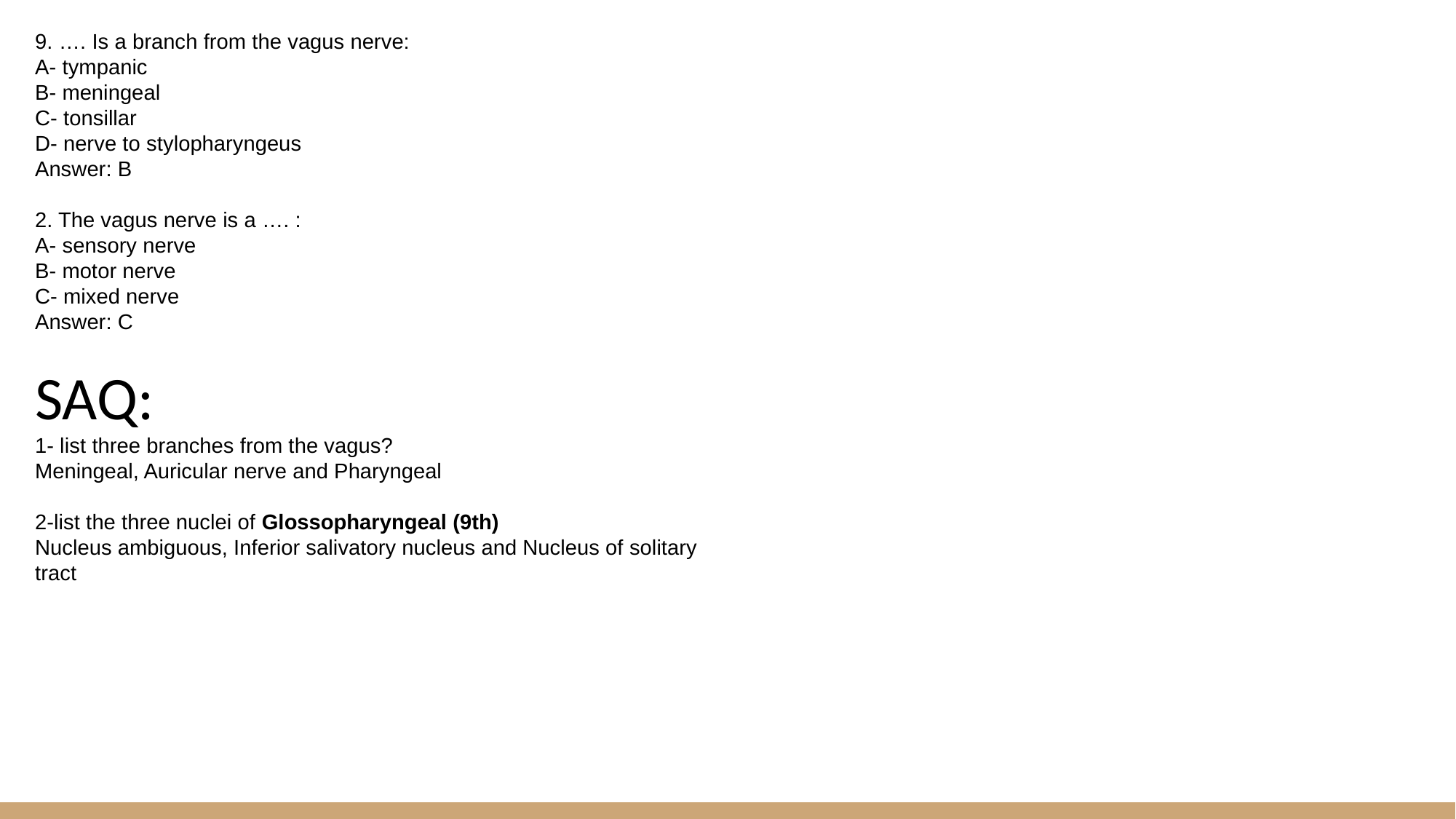

9. …. Is a branch from the vagus nerve:
A- tympanic
B- meningeal
C- tonsillar
D- nerve to stylopharyngeus
Answer: B

2. The vagus nerve is a …. :
A- sensory nerve
B- motor nerve
C- mixed nerve
Answer: C

SAQ:
1- list three branches from the vagus?
Meningeal, Auricular nerve and Pharyngeal

2-list the three nuclei of Glossopharyngeal (9th)
Nucleus ambiguous, Inferior salivatory nucleus and Nucleus of solitary tract